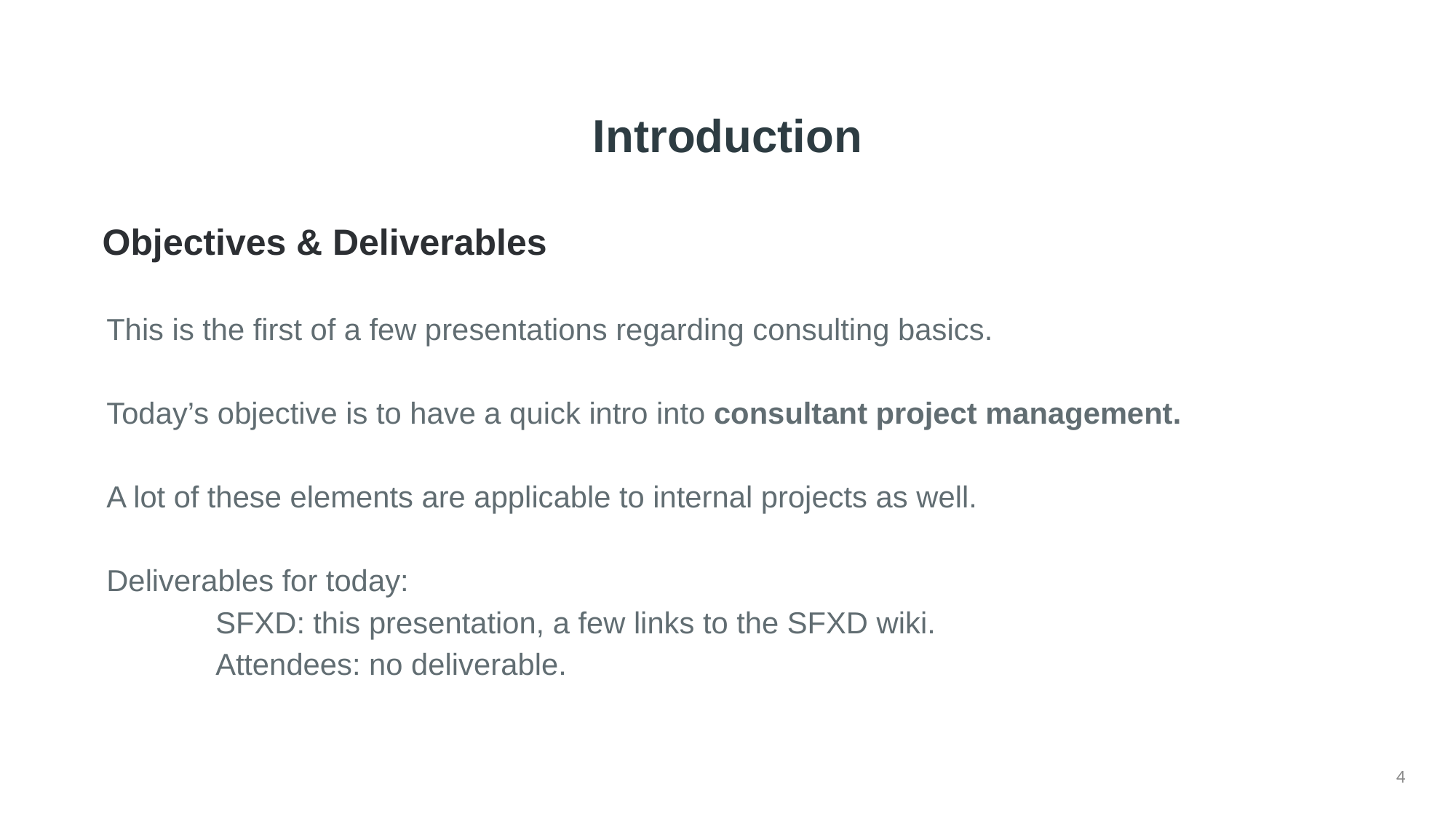

# Introduction

Objectives & Deliverables
This is the first of a few presentations regarding consulting basics.

Today’s objective is to have a quick intro into consultant project management.

A lot of these elements are applicable to internal projects as well.
Deliverables for today:
	SFXD: this presentation, a few links to the SFXD wiki.
	Attendees: no deliverable.
4